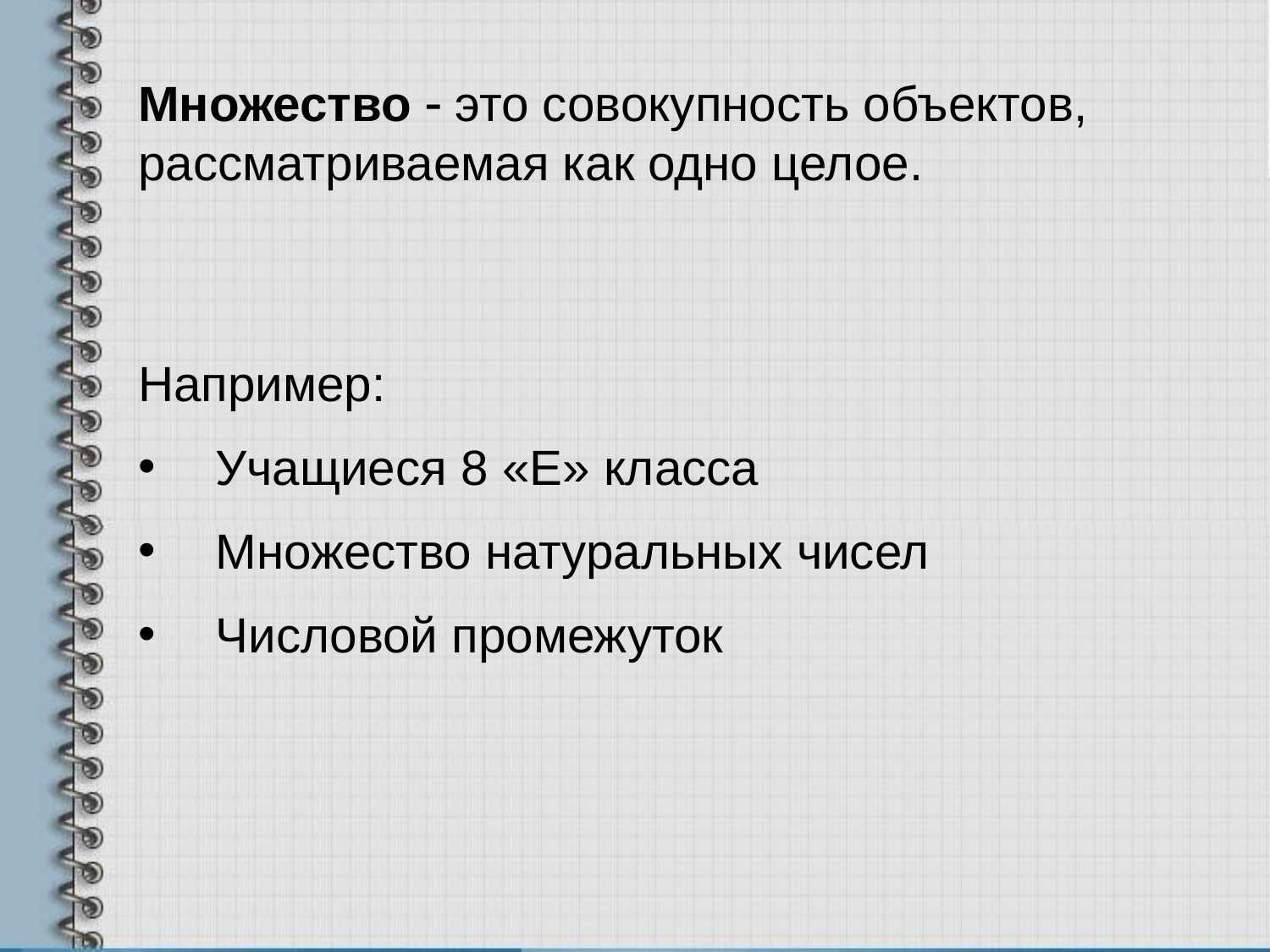

Множество − это совокупность объектов, рассматриваемая как одно целое.
Например:
 Учащиеся 8 «Е» класса
 Множество натуральных чисел
 Числовой промежуток